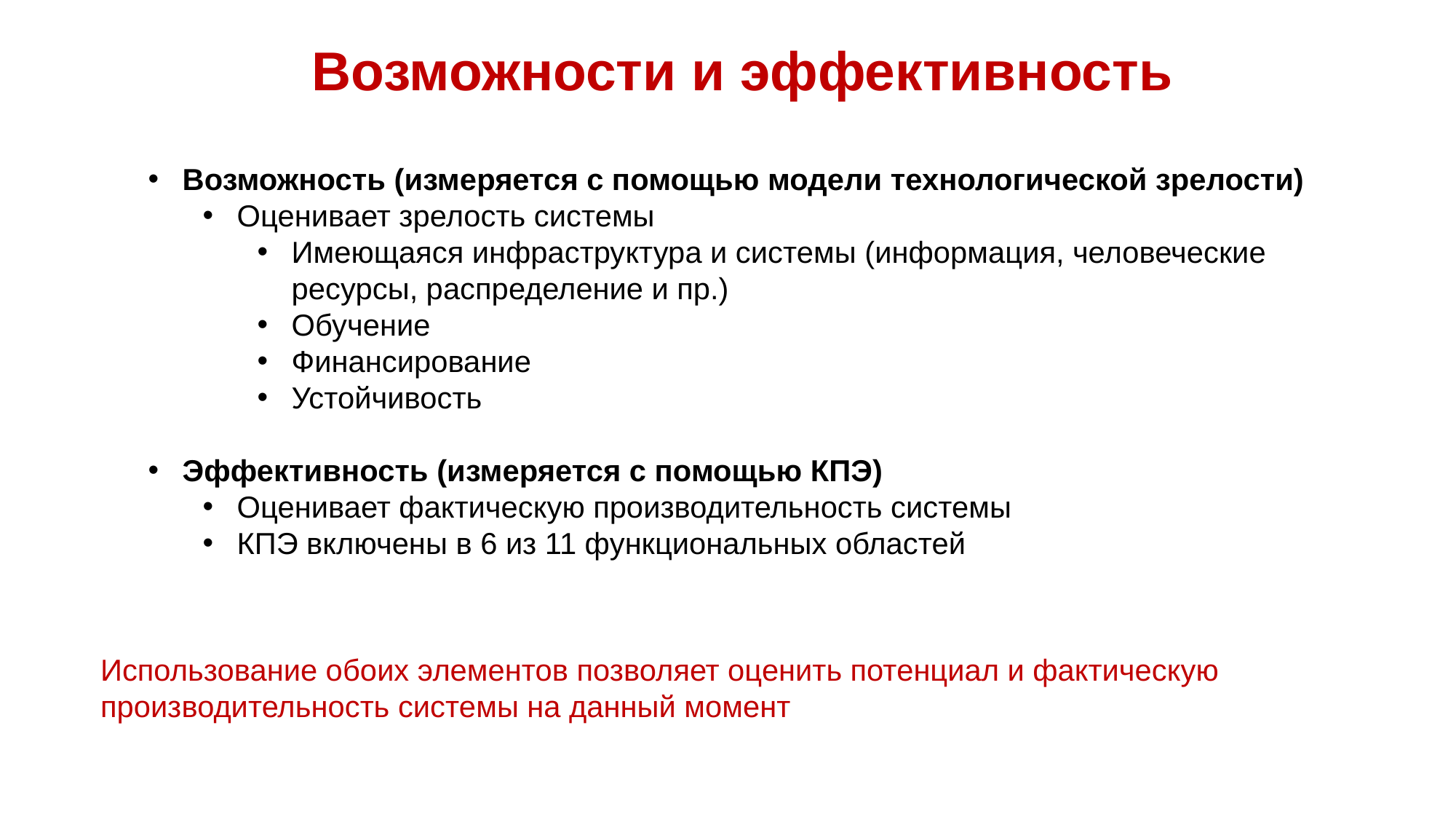

# Возможности и эффективность
Возможность (измеряется с помощью модели технологической зрелости)
Оценивает зрелость системы
Имеющаяся инфраструктура и системы (информация, человеческие ресурсы, распределение и пр.)
Обучение
Финансирование
Устойчивость

Эффективность (измеряется с помощью КПЭ)
Оценивает фактическую производительность системы
КПЭ включены в 6 из 11 функциональных областей
Использование обоих элементов позволяет оценить потенциал и фактическую производительность системы на данный момент